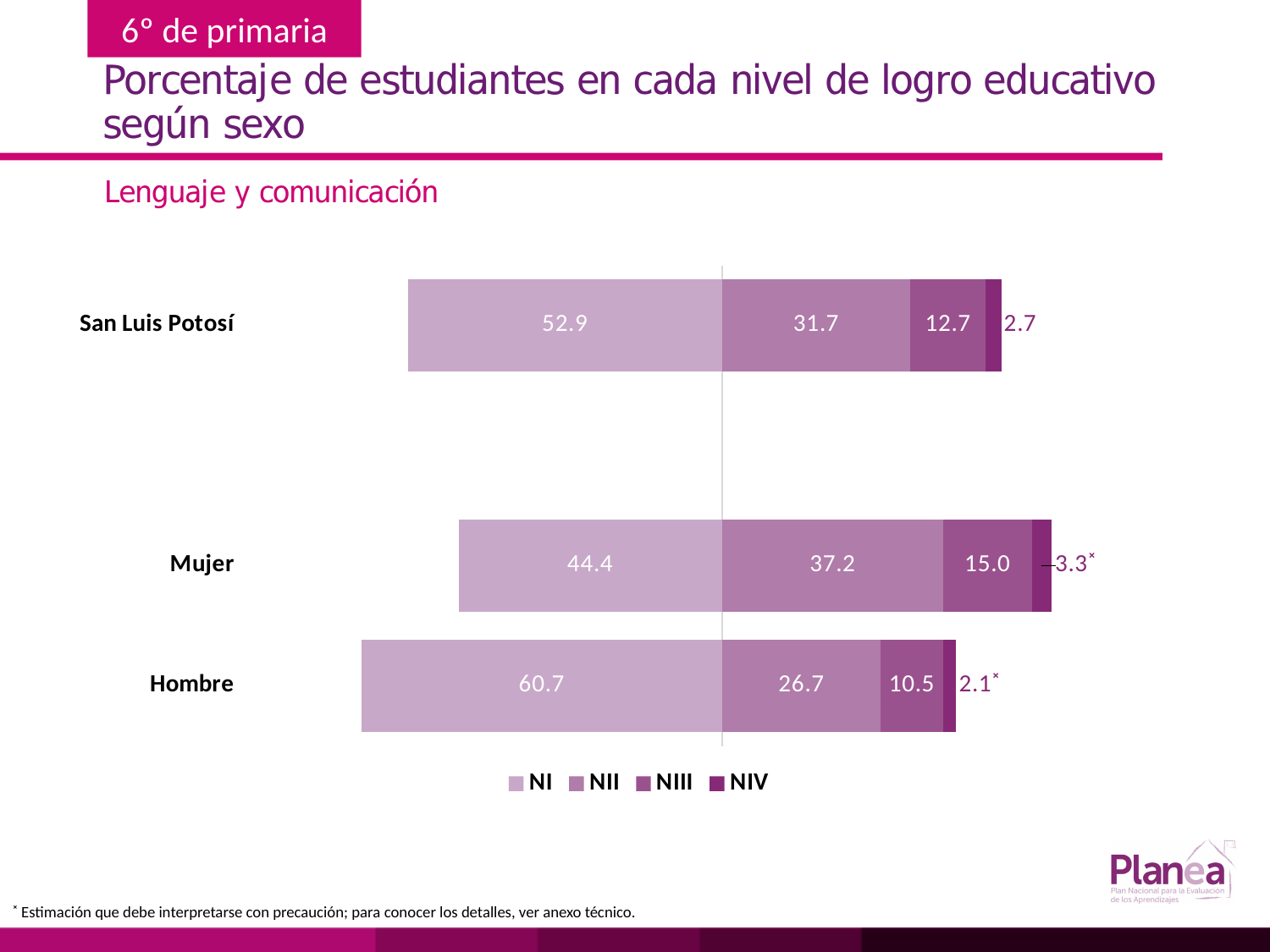

# Porcentaje de estudiantes en cada nivel de logro educativo según sexo

Lenguaje y comunicación

### Chart

| Category |  |  |  |  |
|---|---|---|---|---|
| Hombre | -60.7 | 26.7 | 10.5 | 2.1 |
| Mujer | -44.4 | 37.2 | 15.0 | 3.3 |
|  | None | None | None | None |
| San Luis Potosí | -52.9 | 31.7 | 12.7 | 2.7 |
˟ Estimación que debe interpretarse con precaución; para conocer los detalles, ver anexo técnico.